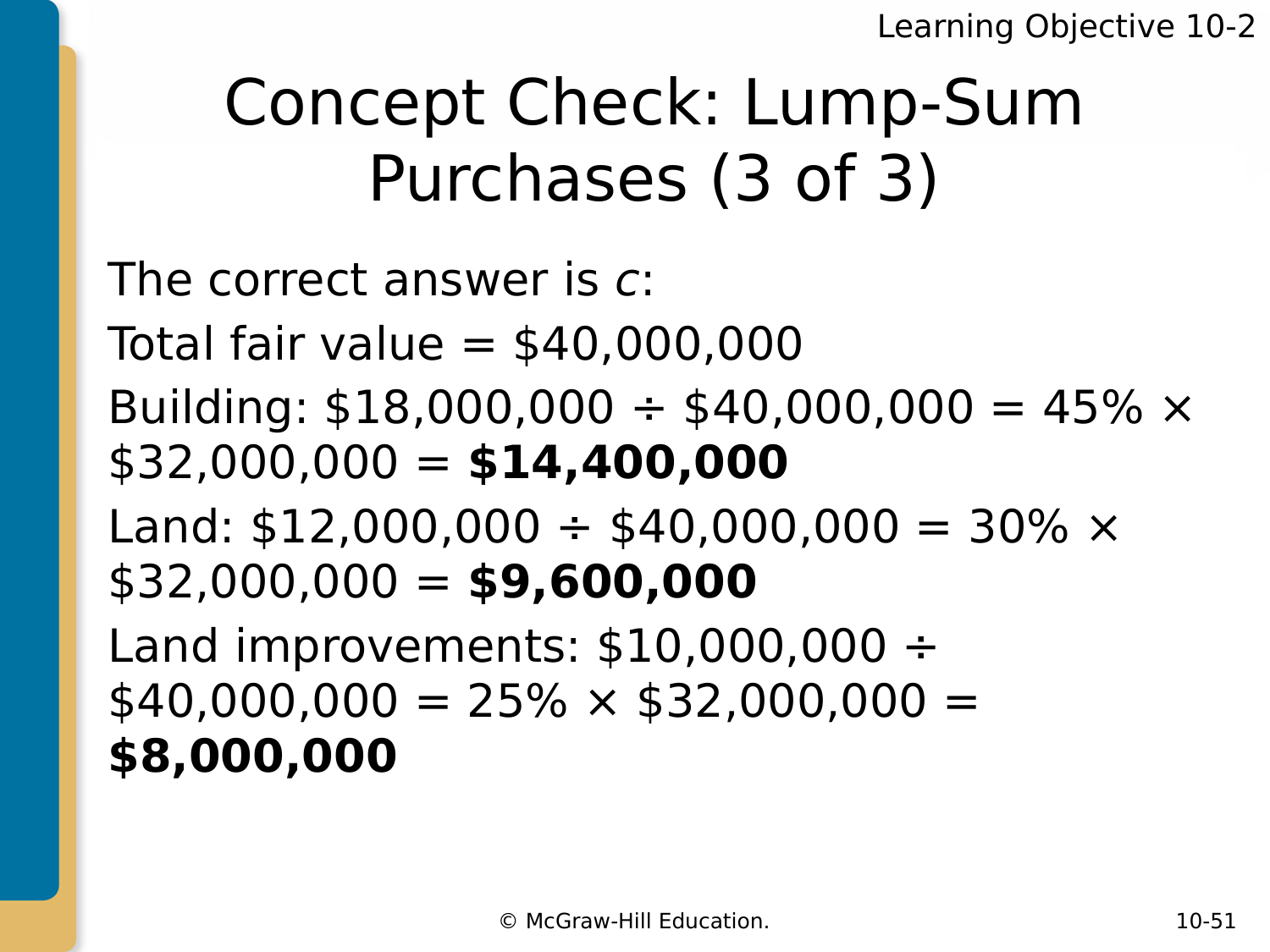

Learning Objective 10-2
# Concept Check: Lump-Sum Purchases (3 of 3)
The correct answer is c:
Total fair value = $40,000,000
Building: $18,000,000 ÷ $40,000,000 = 45% × $32,000,000 = $14,400,000
Land: $12,000,000 ÷ $40,000,000 = 30% × $32,000,000 = $9,600,000
Land improvements: $10,000,000 ÷ $40,000,000 = 25% × $32,000,000 = $8,000,000